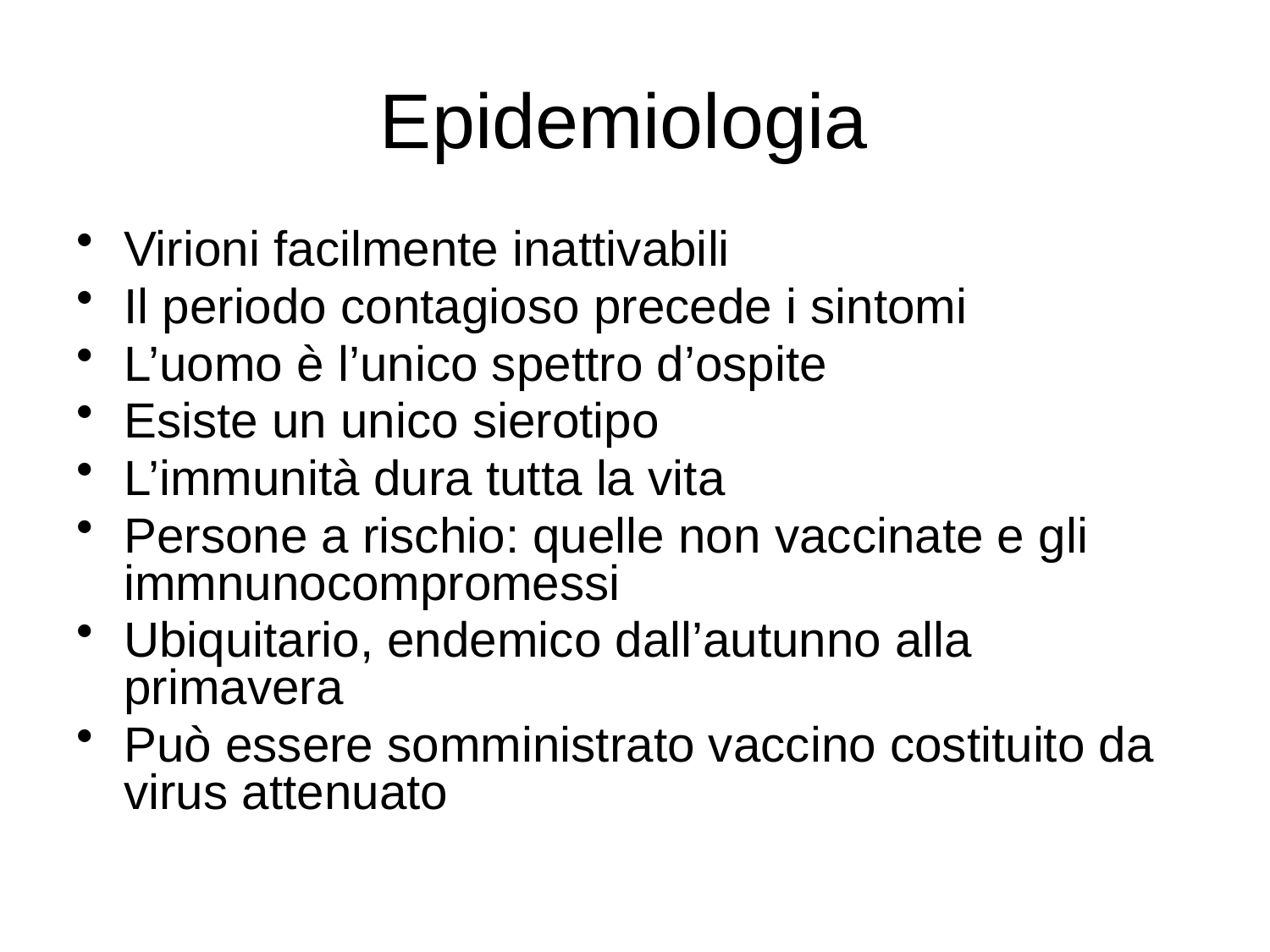

# Epidemiologia
Virioni facilmente inattivabili
Il periodo contagioso precede i sintomi
L’uomo è l’unico spettro d’ospite
Esiste un unico sierotipo
L’immunità dura tutta la vita
Persone a rischio: quelle non vaccinate e gli immnunocompromessi
Ubiquitario, endemico dall’autunno alla primavera
Può essere somministrato vaccino costituito da virus attenuato